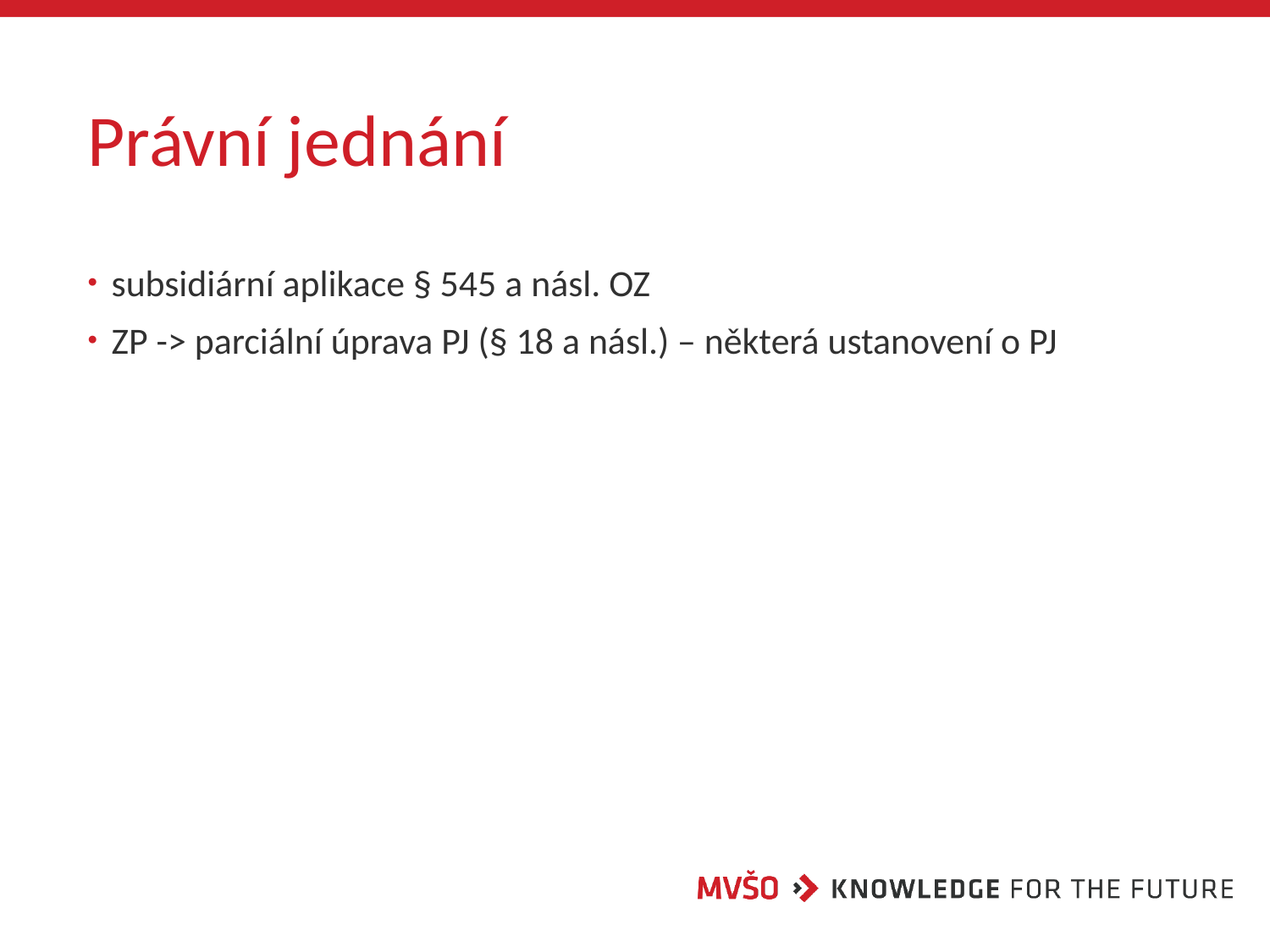

# Právní jednání
subsidiární aplikace § 545 a násl. OZ
ZP -> parciální úprava PJ (§ 18 a násl.) – některá ustanovení o PJ